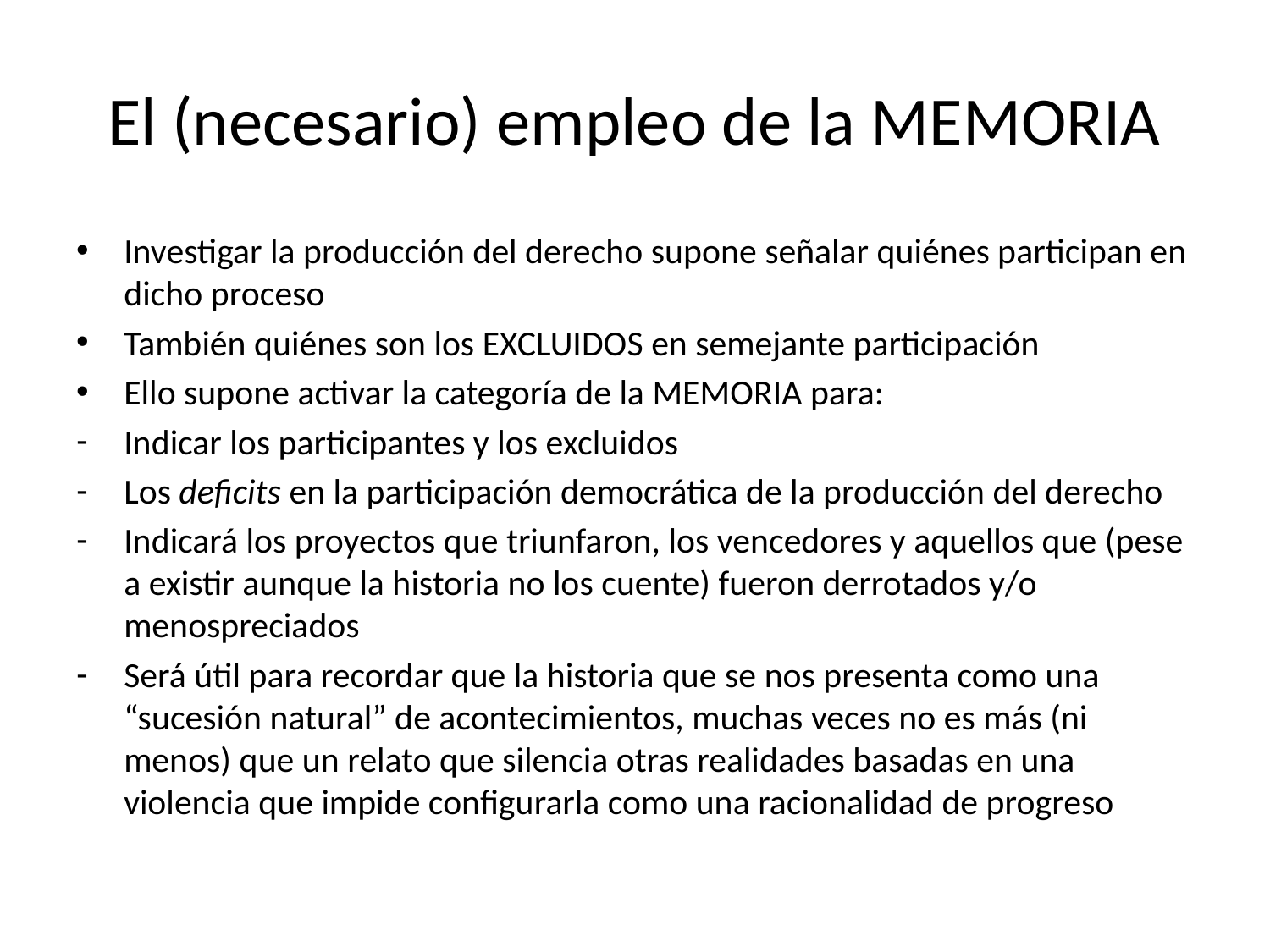

# El (necesario) empleo de la MEMORIA
Investigar la producción del derecho supone señalar quiénes participan en dicho proceso
También quiénes son los EXCLUIDOS en semejante participación
Ello supone activar la categoría de la MEMORIA para:
Indicar los participantes y los excluidos
Los deficits en la participación democrática de la producción del derecho
Indicará los proyectos que triunfaron, los vencedores y aquellos que (pese a existir aunque la historia no los cuente) fueron derrotados y/o menospreciados
Será útil para recordar que la historia que se nos presenta como una “sucesión natural” de acontecimientos, muchas veces no es más (ni menos) que un relato que silencia otras realidades basadas en una violencia que impide configurarla como una racionalidad de progreso